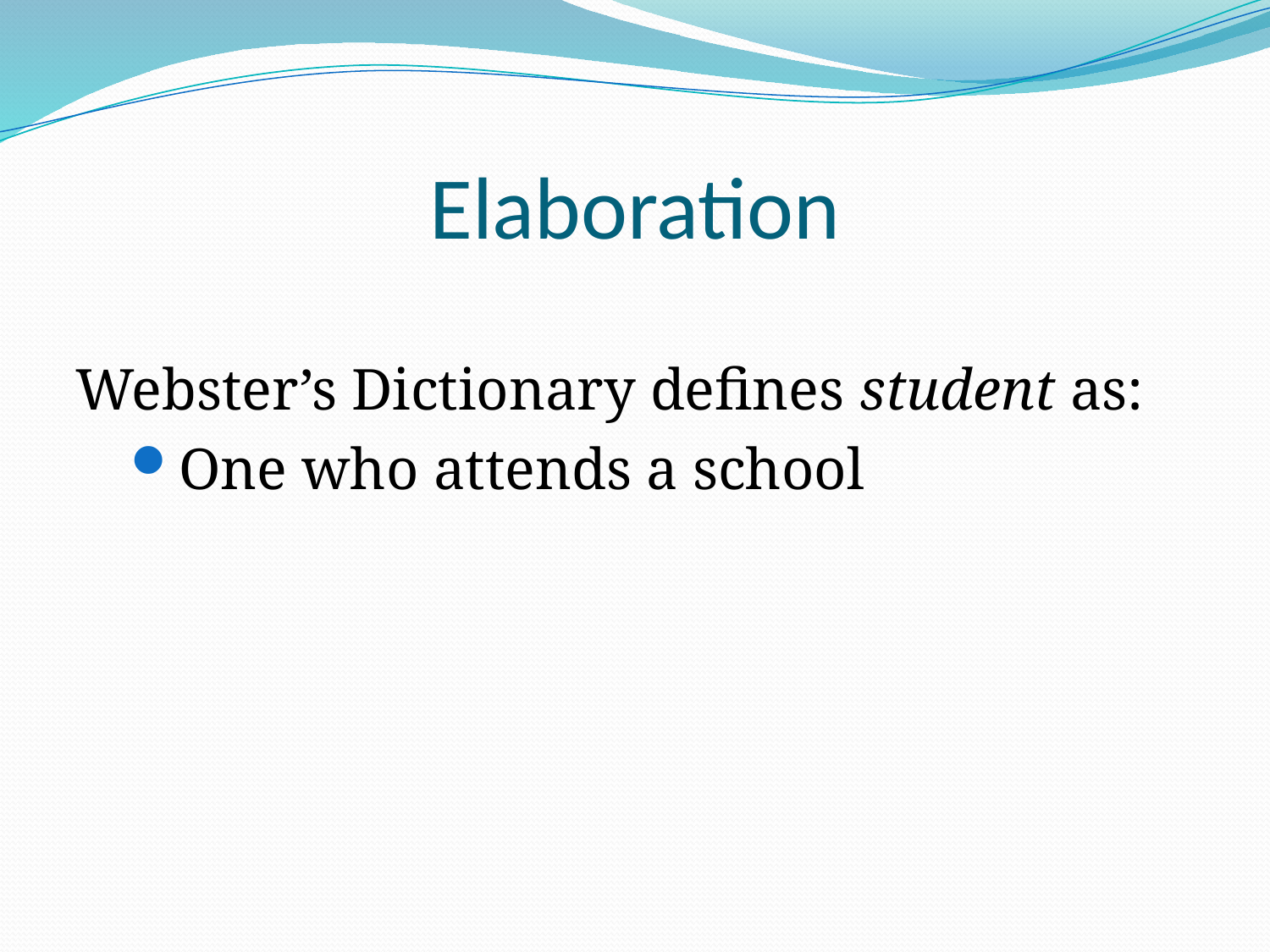

# Elaboration

Webster’s Dictionary defines student as:
One who attends a school